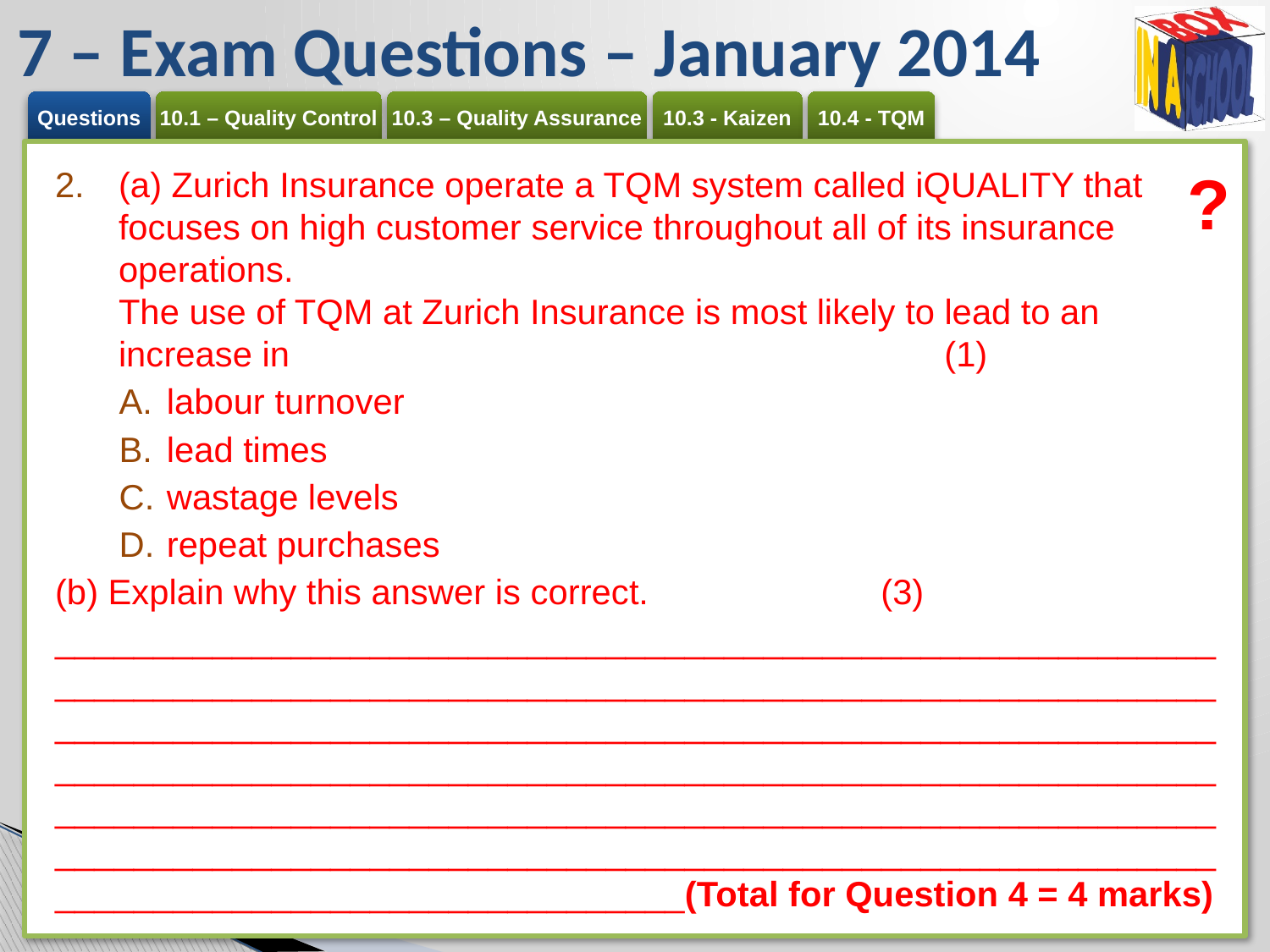

# 7 – Exam Questions – January 2014
?
(a) Zurich Insurance operate a TQM system called iQUALITY that focuses on high customer service throughout all of its insurance operations.
The use of TQM at Zurich Insurance is most likely to lead to an increase in	(1)
labour turnover
lead times
wastage levels
repeat purchases
(b) Explain why this answer is correct.	(3)
__________________________________________________________________________________________________________________________________________________________________________________________________________________________________________________________________________________________________________________________________________________________________________________________________(Total for Question 4 = 4 marks)